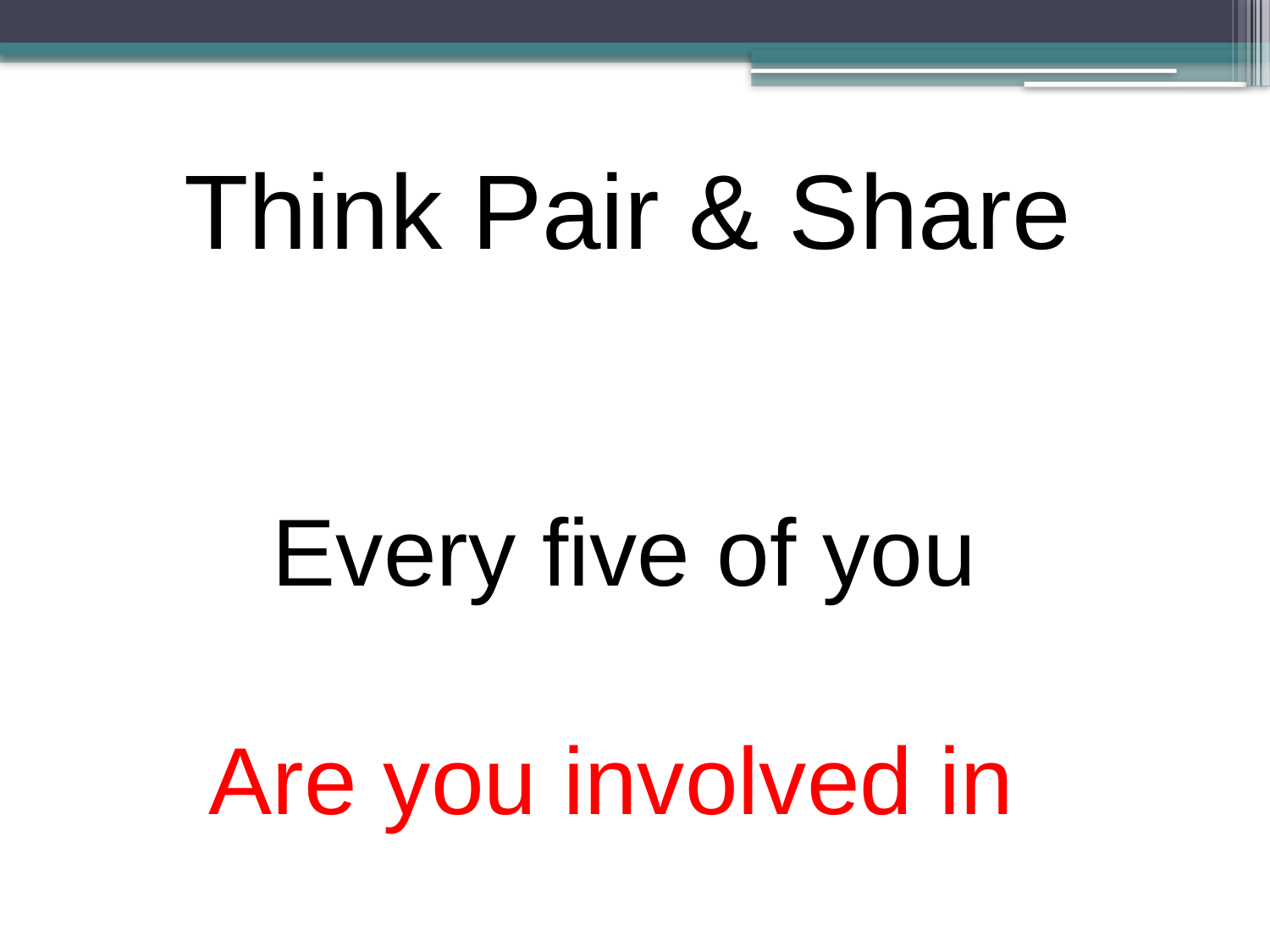

Think Pair & Share
Every five of you
Are you involved in  CPD ?